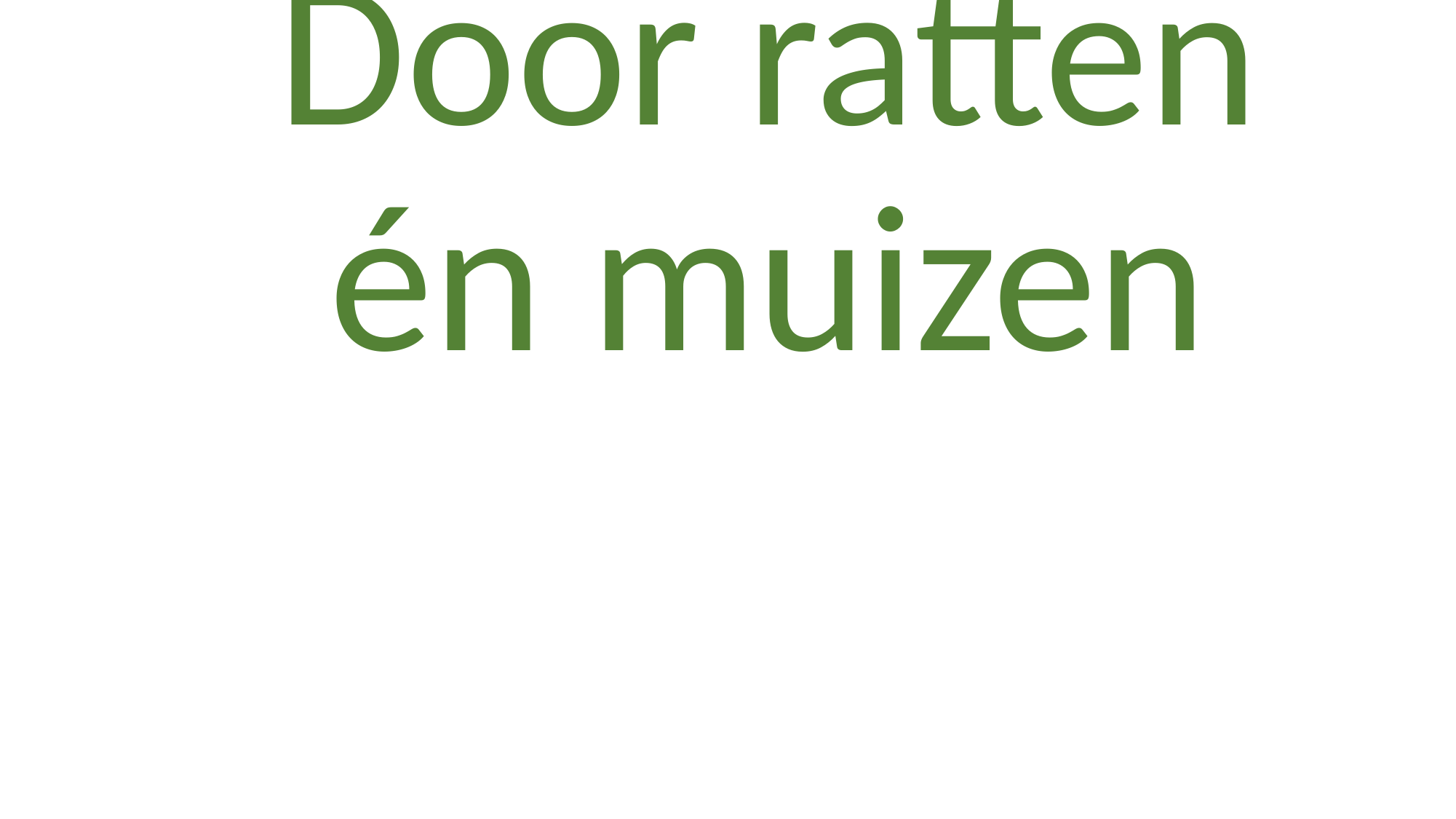

# Antwoord A en B Door ratten én muizen